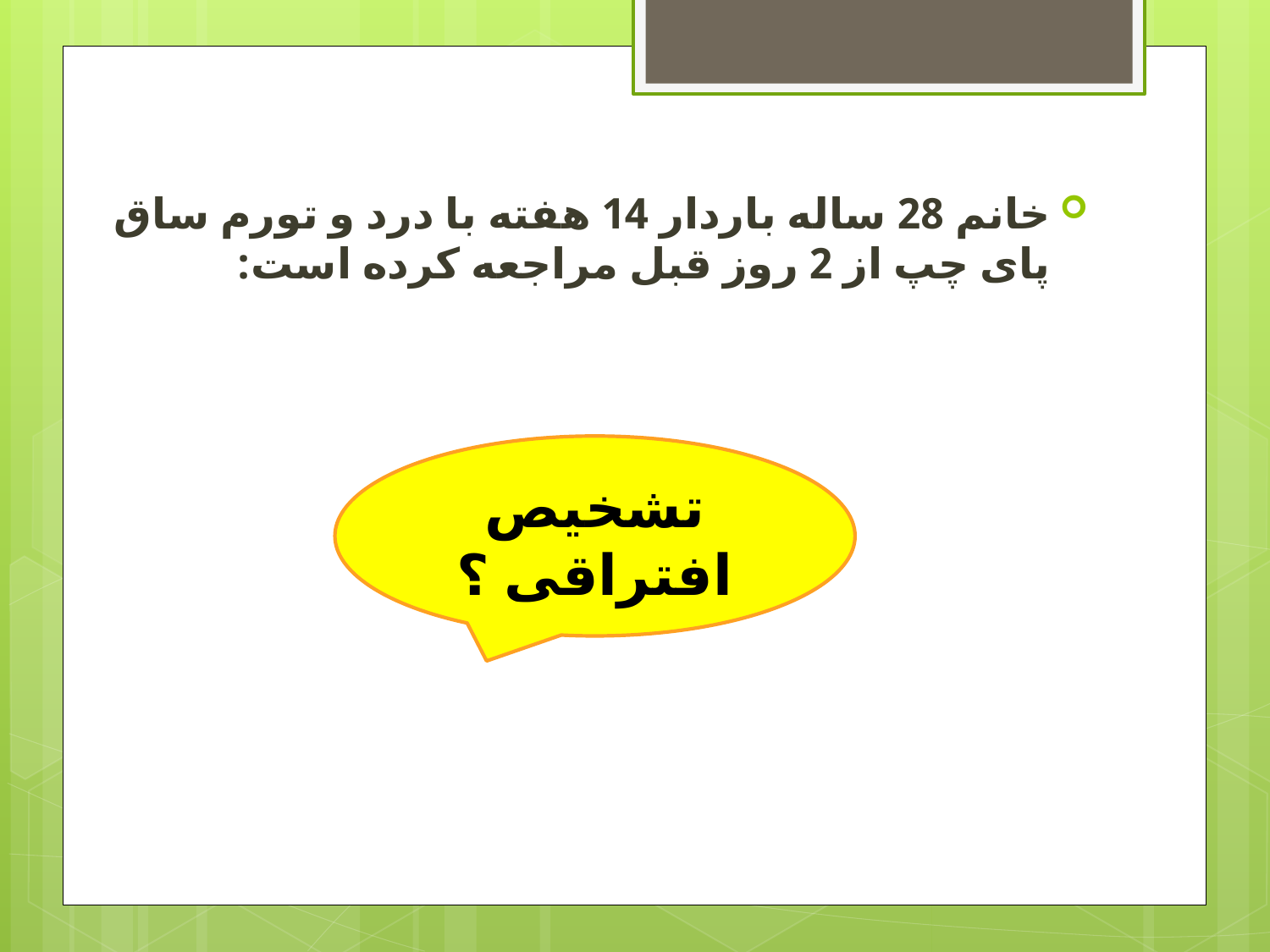

خانم 28 ساله باردار 14 هفته با درد و تورم ساق پای چپ از 2 روز قبل مراجعه کرده است:
تشخیص افتراقی ؟